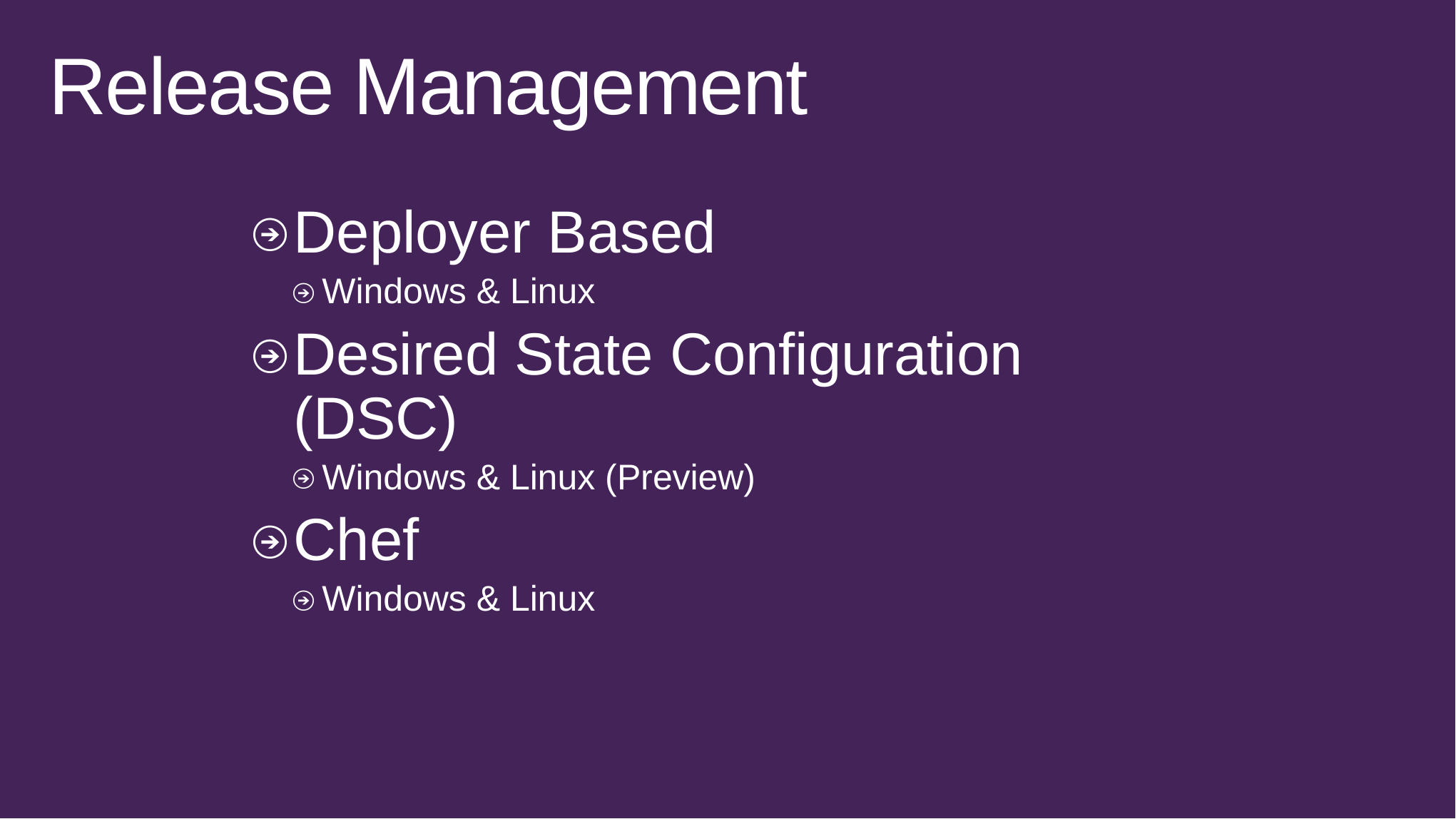

# Release Management
Deployer Based
Windows & Linux
Desired State Configuration (DSC)
Windows & Linux (Preview)
Chef
Windows & Linux